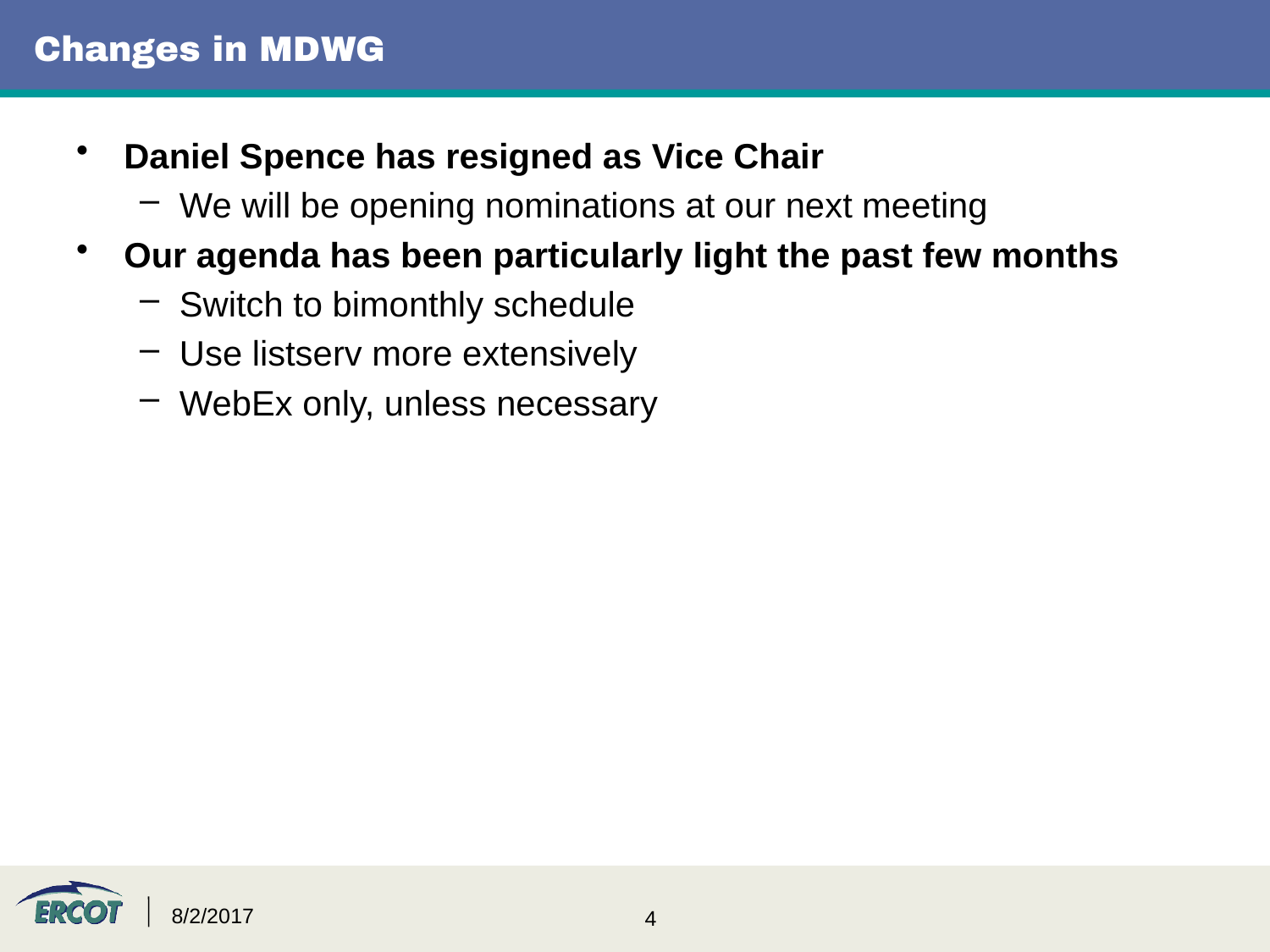

# Changes in MDWG
Daniel Spence has resigned as Vice Chair
We will be opening nominations at our next meeting
Our agenda has been particularly light the past few months
Switch to bimonthly schedule
Use listserv more extensively
WebEx only, unless necessary
8/2/2017